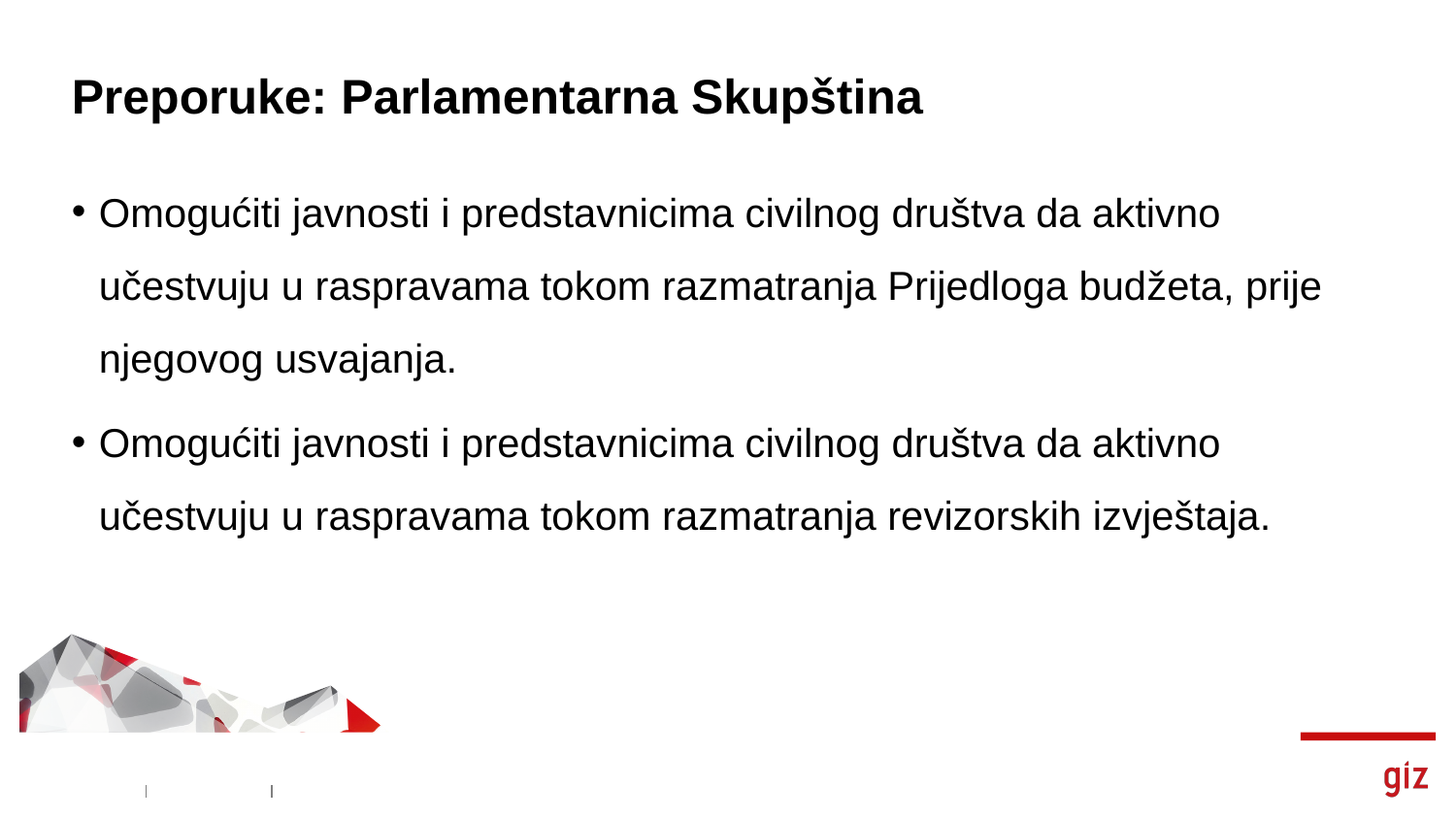

# Preporuke: Parlamentarna Skupština
Omogućiti javnosti i predstavnicima civilnog društva da aktivno učestvuju u raspravama tokom razmatranja Prijedloga budžeta, prije njegovog usvajanja.
Omogućiti javnosti i predstavnicima civilnog društva da aktivno učestvuju u raspravama tokom razmatranja revizorskih izvještaja.